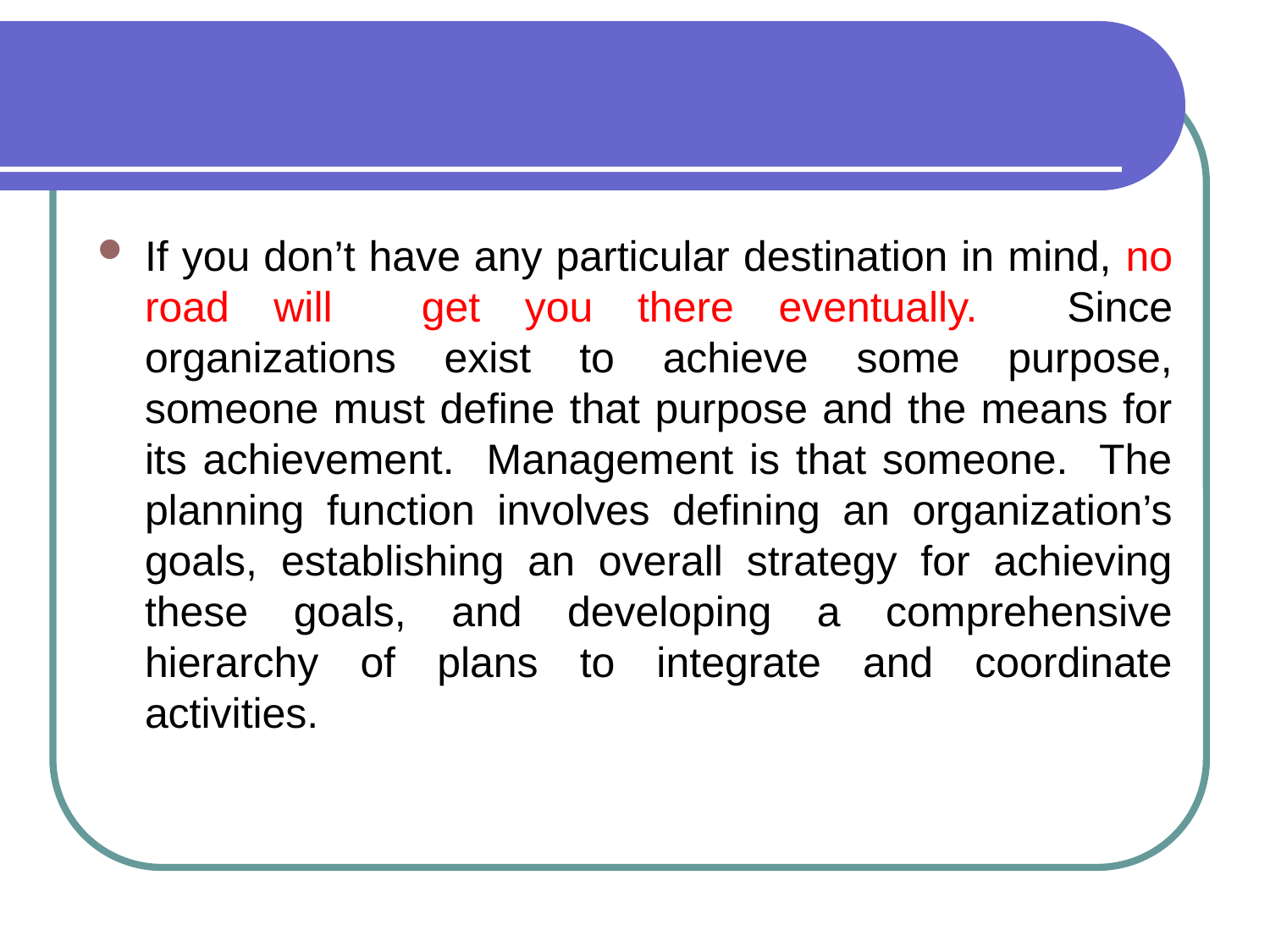

If you don’t have any particular destination in mind, no road will  get you there eventually.  Since organizations exist to achieve some purpose, someone must define that purpose and the means for its achievement.  Management is that someone.  The planning function involves defining an organization’s goals, establishing an overall strategy for achieving these goals, and developing a comprehensive hierarchy of plans to integrate and coordinate activities.